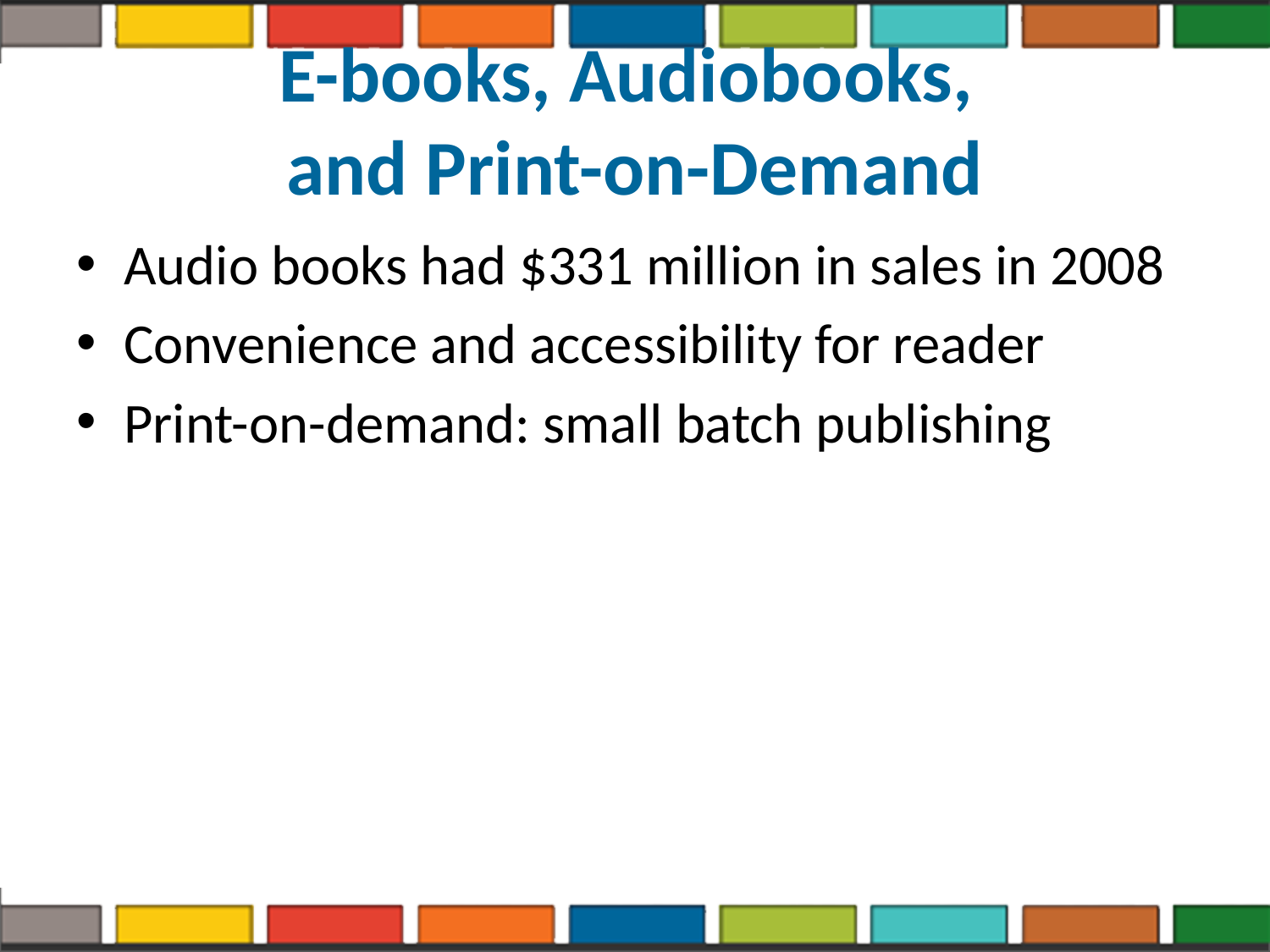

# E-books, Audiobooks, and Print-on-Demand
Audio books had $331 million in sales in 2008
Convenience and accessibility for reader
Print-on-demand: small batch publishing